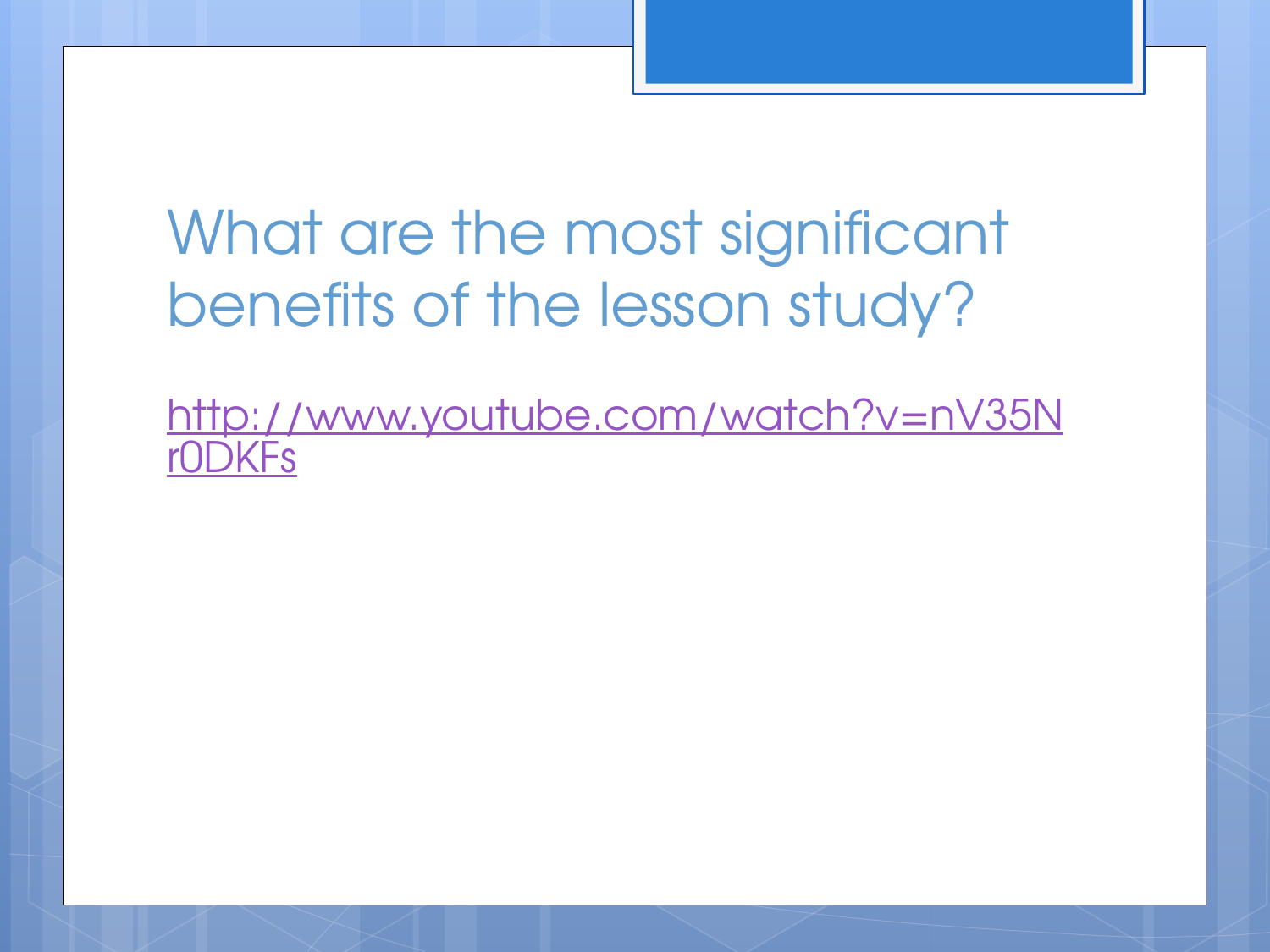

# What are the most significant benefits of the lesson study?

http://www.youtube.com/watch?v=nV35Nr0DKFs